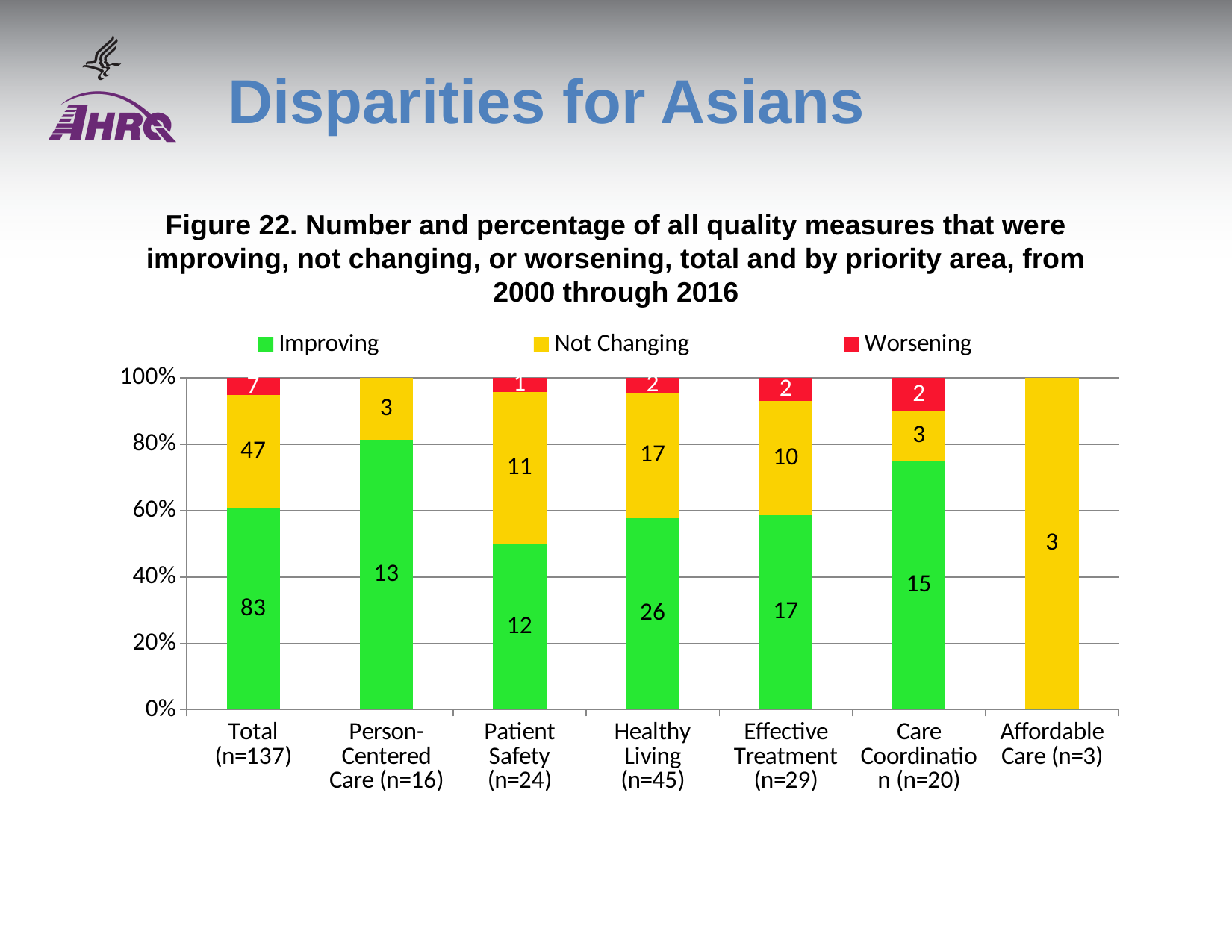

# Disparities for Asians
Figure 22. Number and percentage of all quality measures that were improving, not changing, or worsening, total and by priority area, from 2000 through 2016

### Chart

| Category | Improving | Not Changing | Worsening |
|---|---|---|---|
| Total (n=137) | 83.0 | 47.0 | 7.0 |
| Person-Centered Care (n=16) | 13.0 | 3.0 | 0.0 |
| Patient Safety (n=24) | 12.0 | 11.0 | 1.0 |
| Healthy Living (n=45) | 26.0 | 17.0 | 2.0 |
| Effective Treatment (n=29) | 17.0 | 10.0 | 2.0 |
| Care Coordination (n=20) | 15.0 | 3.0 | 2.0 |
| Affordable Care (n=3) | 0.0 | 3.0 | 0.0 |